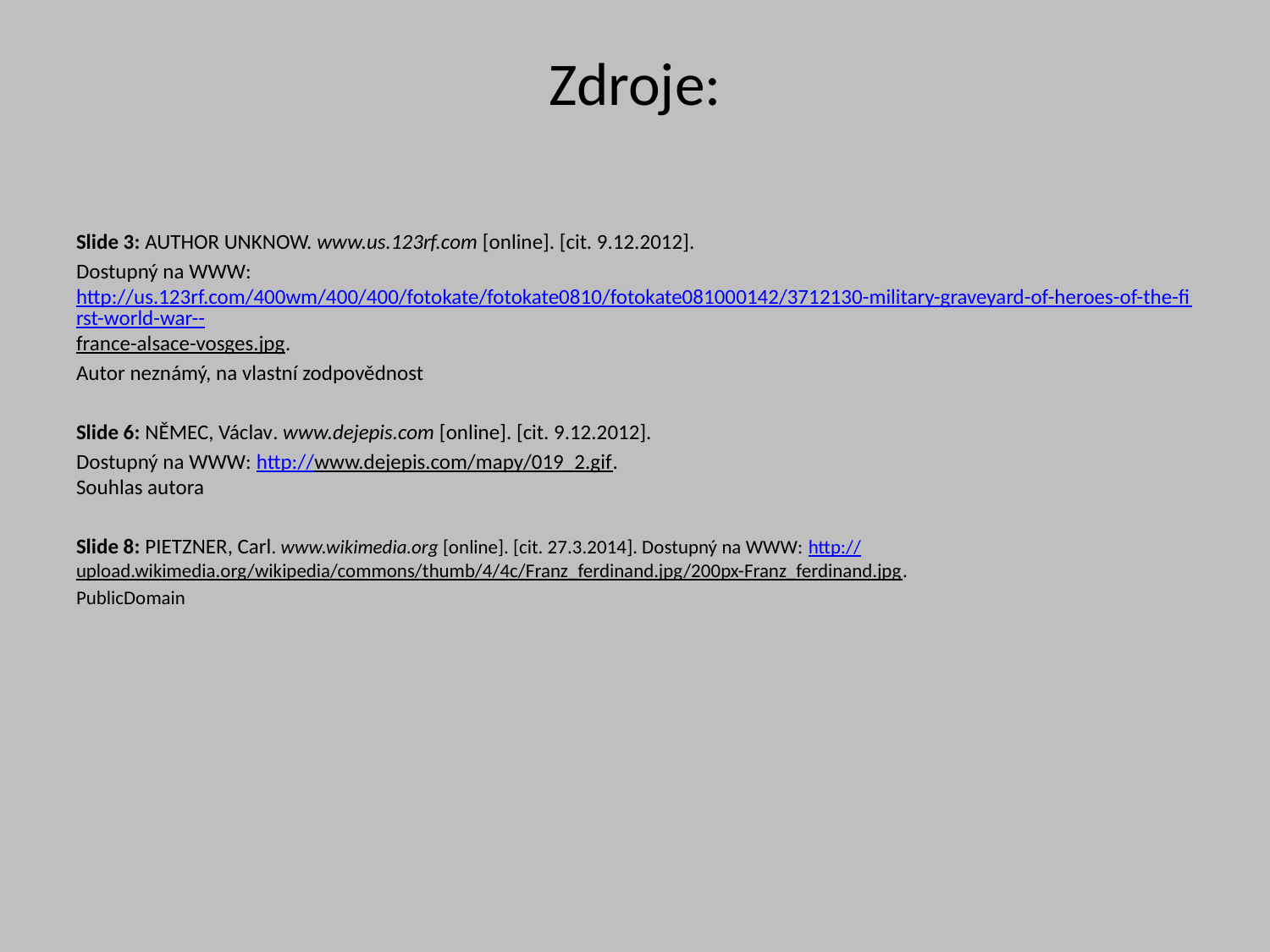

# Zdroje:
Slide 3: AUTHOR UNKNOW. www.us.123rf.com [online]. [cit. 9.12.2012].
Dostupný na WWW: http://us.123rf.com/400wm/400/400/fotokate/fotokate0810/fotokate081000142/3712130-military-graveyard-of-heroes-of-the-first-world-war--france-alsace-vosges.jpg.
Autor neznámý, na vlastní zodpovědnost

Slide 6: NĚMEC, Václav. www.dejepis.com [online]. [cit. 9.12.2012].
Dostupný na WWW: http://www.dejepis.com/mapy/019_2.gif.
Souhlas autora

Slide 8: PIETZNER, Carl. www.wikimedia.org [online]. [cit. 27.3.2014]. Dostupný na WWW: http://upload.wikimedia.org/wikipedia/commons/thumb/4/4c/Franz_ferdinand.jpg/200px-Franz_ferdinand.jpg.
PublicDomain